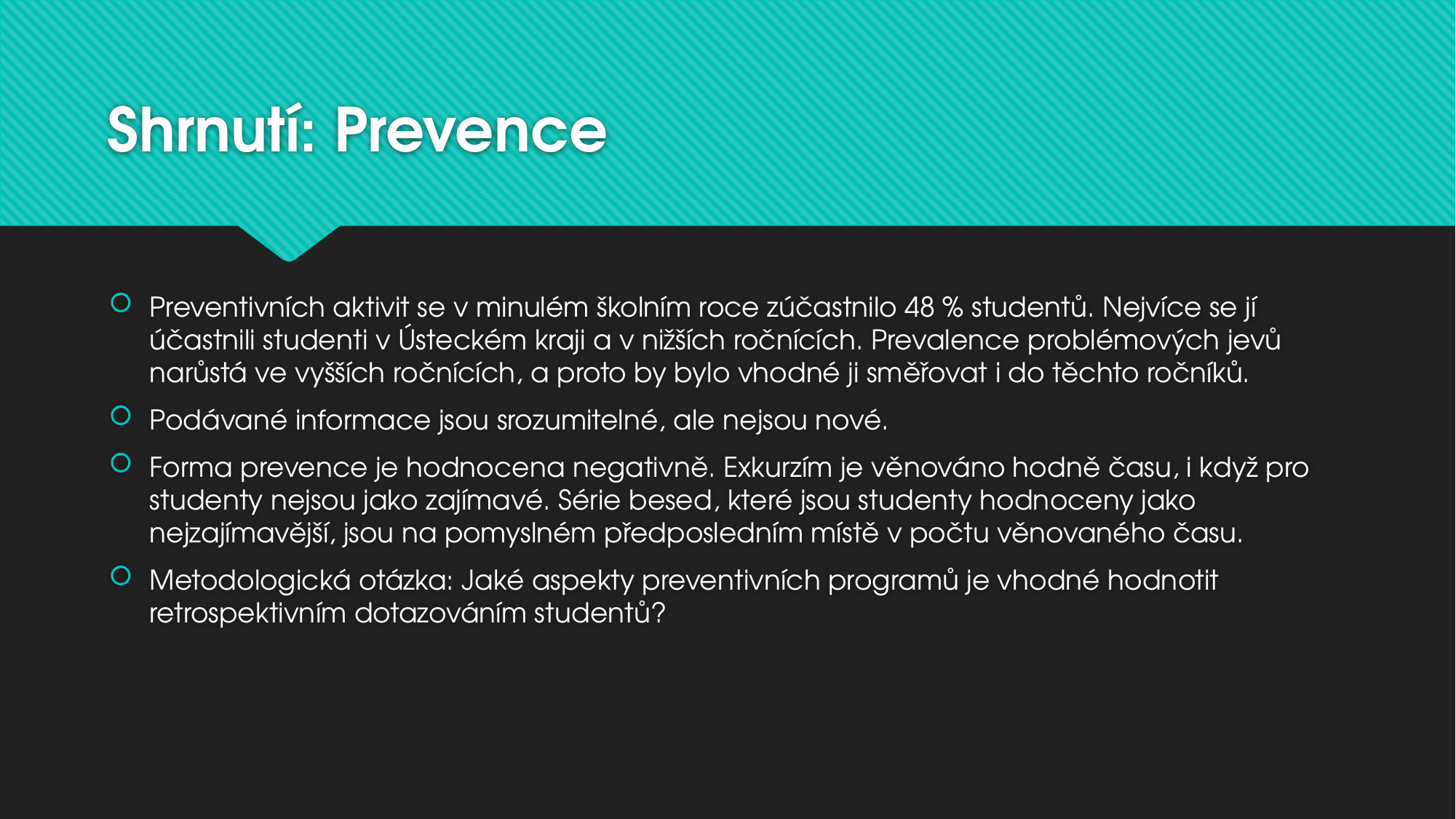

# Shrnutí: Prevence
Preventivních aktivit se v minulém školním roce zúčastnilo 48 % studentů. Nejvíce se jí účastnili studenti v Ústeckém kraji a v nižších ročnících. Prevalence problémových jevů narůstá ve vyšších ročnících, a proto by bylo vhodné ji směřovat i do těchto ročníků.
Podávané informace jsou srozumitelné, ale nejsou nové.
Forma prevence je hodnocena negativně. Exkurzím je věnováno hodně času, i když pro studenty nejsou jako zajímavé. Série besed, které jsou studenty hodnoceny jako nejzajímavější, jsou na pomyslném předposledním místě v počtu věnovaného času.
Metodologická otázka: Jaké aspekty preventivních programů je vhodné hodnotit retrospektivním dotazováním studentů?